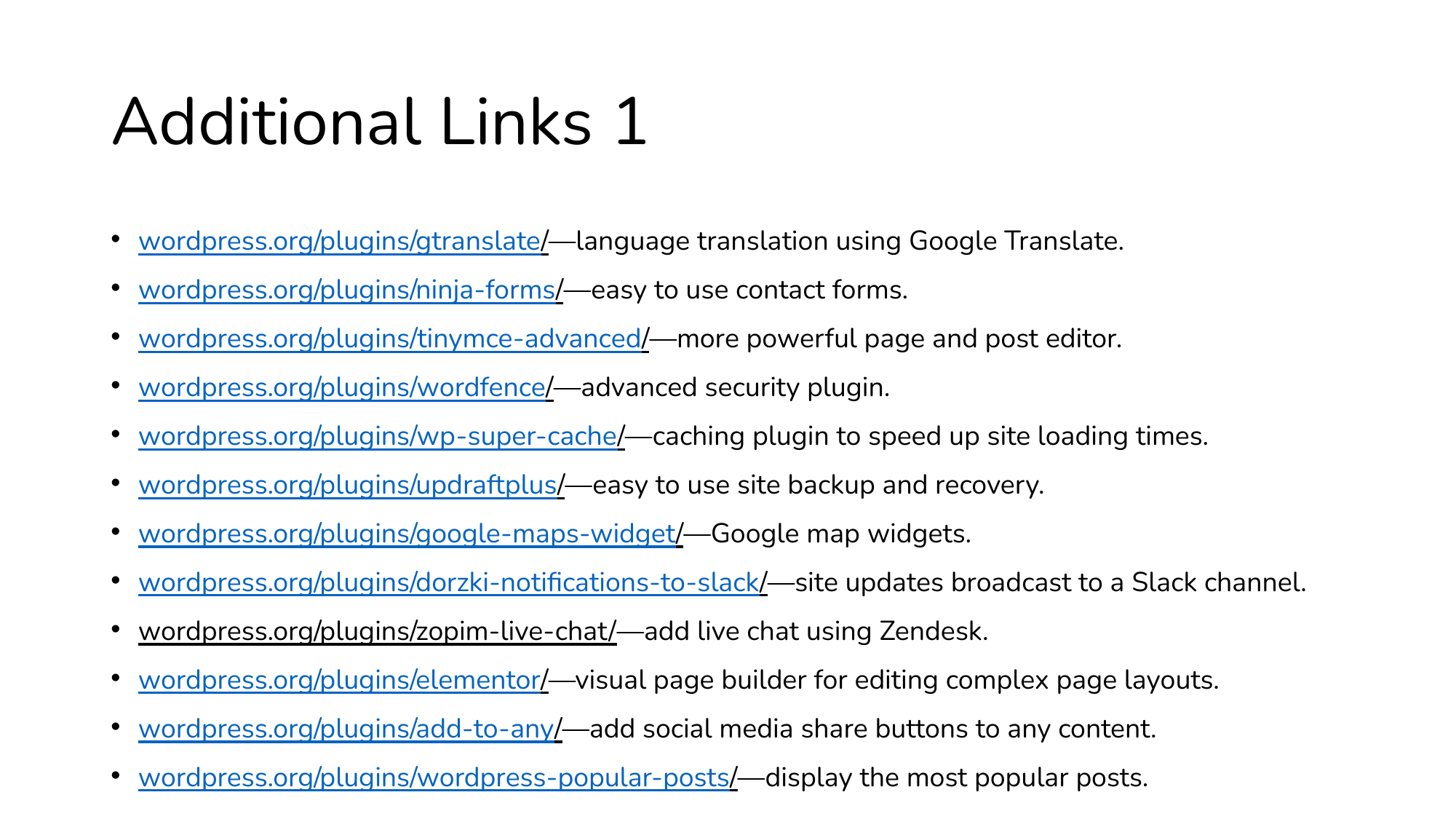

# Additional Links 1
wordpress.org/plugins/gtranslate/—language translation using Google Translate.
wordpress.org/plugins/ninja-forms/—easy to use contact forms.
wordpress.org/plugins/tinymce-advanced/—more powerful page and post editor.
wordpress.org/plugins/wordfence/—advanced security plugin.
wordpress.org/plugins/wp-super-cache/—caching plugin to speed up site loading times.
wordpress.org/plugins/updraftplus/—easy to use site backup and recovery.
wordpress.org/plugins/google-maps-widget/—Google map widgets.
wordpress.org/plugins/dorzki-notifications-to-slack/—site updates broadcast to a Slack channel.
wordpress.org/plugins/zopim-live-chat/—add live chat using Zendesk.
wordpress.org/plugins/elementor/—visual page builder for editing complex page layouts.
wordpress.org/plugins/add-to-any/—add social media share buttons to any content.
wordpress.org/plugins/wordpress-popular-posts/—display the most popular posts.